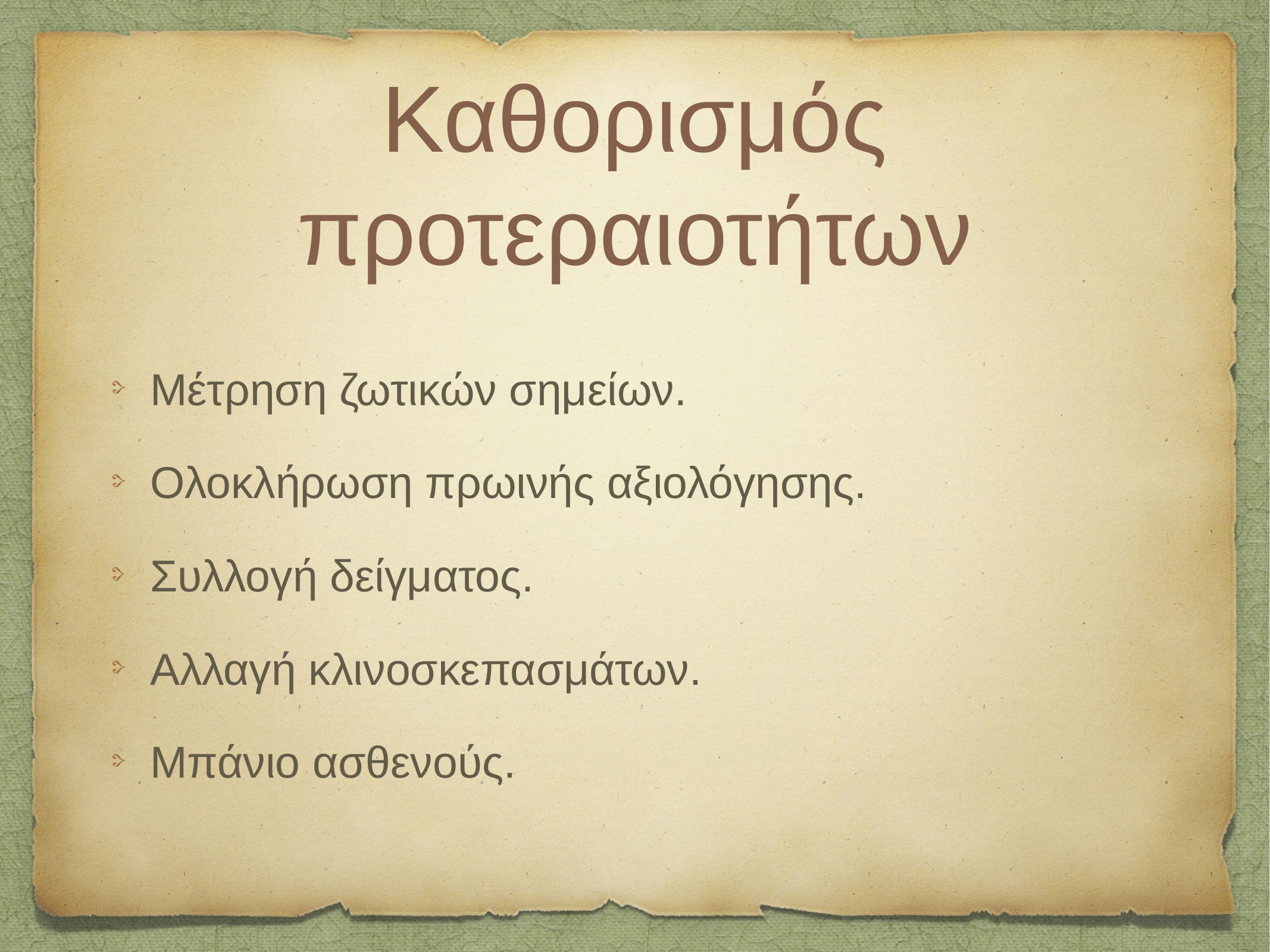

# Καθορισμός προτεραιοτήτων
Μέτρηση ζωτικών σημείων.
Ολοκλήρωση πρωινής αξιολόγησης.
Συλλογή δείγματος.
Αλλαγή κλινοσκεπασμάτων.
Μπάνιο ασθενούς.